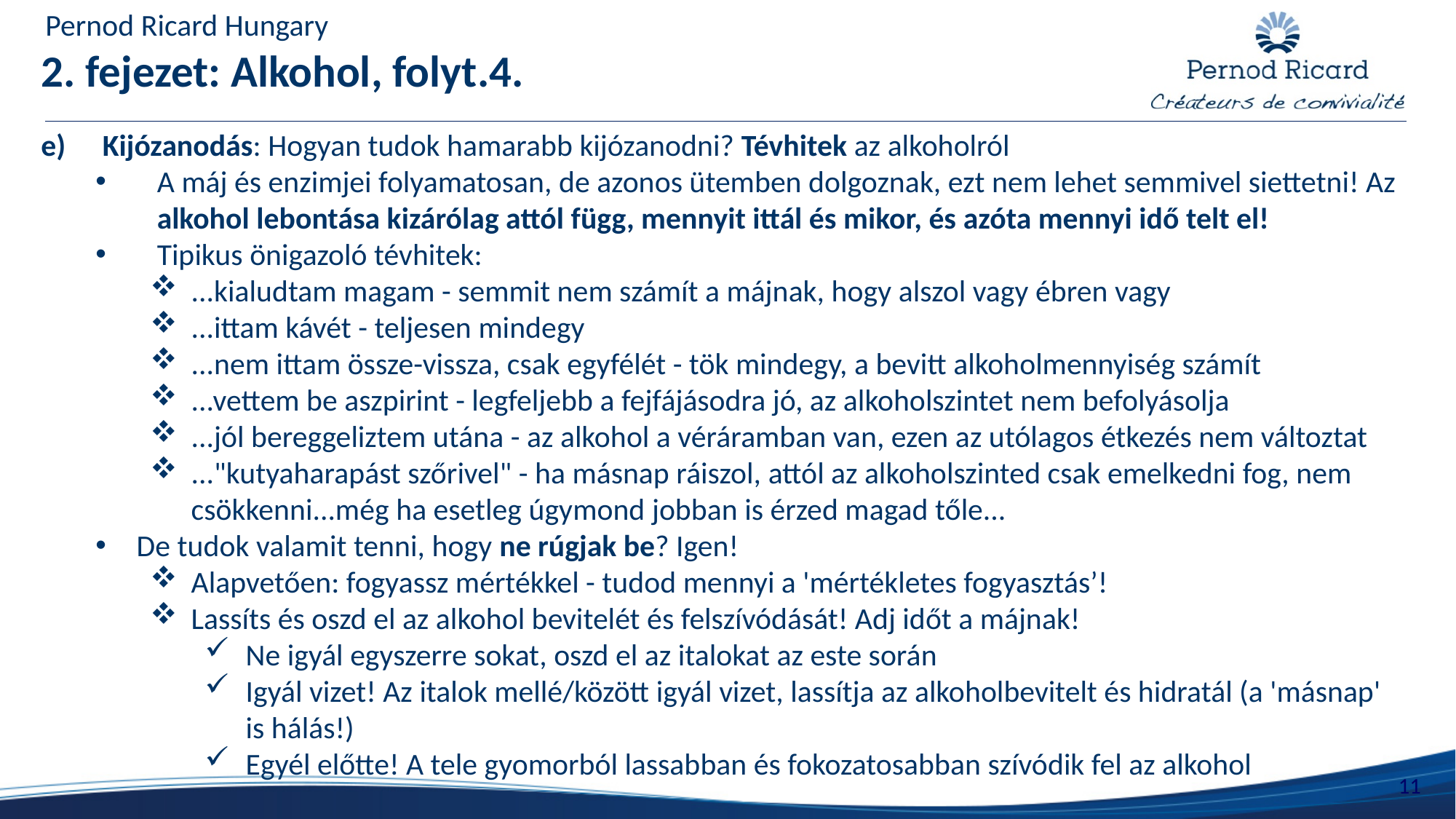

Pernod Ricard Hungary
# 2. fejezet: Alkohol, folyt.4.
Kijózanodás: Hogyan tudok hamarabb kijózanodni? Tévhitek az alkoholról
A máj és enzimjei folyamatosan, de azonos ütemben dolgoznak, ezt nem lehet semmivel siettetni! Az alkohol lebontása kizárólag attól függ, mennyit ittál és mikor, és azóta mennyi idő telt el!
Tipikus önigazoló tévhitek:
...kialudtam magam - semmit nem számít a májnak, hogy alszol vagy ébren vagy
...ittam kávét - teljesen mindegy
...nem ittam össze-vissza, csak egyfélét - tök mindegy, a bevitt alkoholmennyiség számít
...vettem be aszpirint - legfeljebb a fejfájásodra jó, az alkoholszintet nem befolyásolja
...jól bereggeliztem utána - az alkohol a véráramban van, ezen az utólagos étkezés nem változtat
..."kutyaharapást szőrivel" - ha másnap ráiszol, attól az alkoholszinted csak emelkedni fog, nem csökkenni...még ha esetleg úgymond jobban is érzed magad tőle...
De tudok valamit tenni, hogy ne rúgjak be? Igen!
Alapvetően: fogyassz mértékkel - tudod mennyi a 'mértékletes fogyasztás’!
Lassíts és oszd el az alkohol bevitelét és felszívódását! Adj időt a májnak!
Ne igyál egyszerre sokat, oszd el az italokat az este során
Igyál vizet! Az italok mellé/között igyál vizet, lassítja az alkoholbevitelt és hidratál (a 'másnap' is hálás!)
Egyél előtte! A tele gyomorból lassabban és fokozatosabban szívódik fel az alkohol

11
11